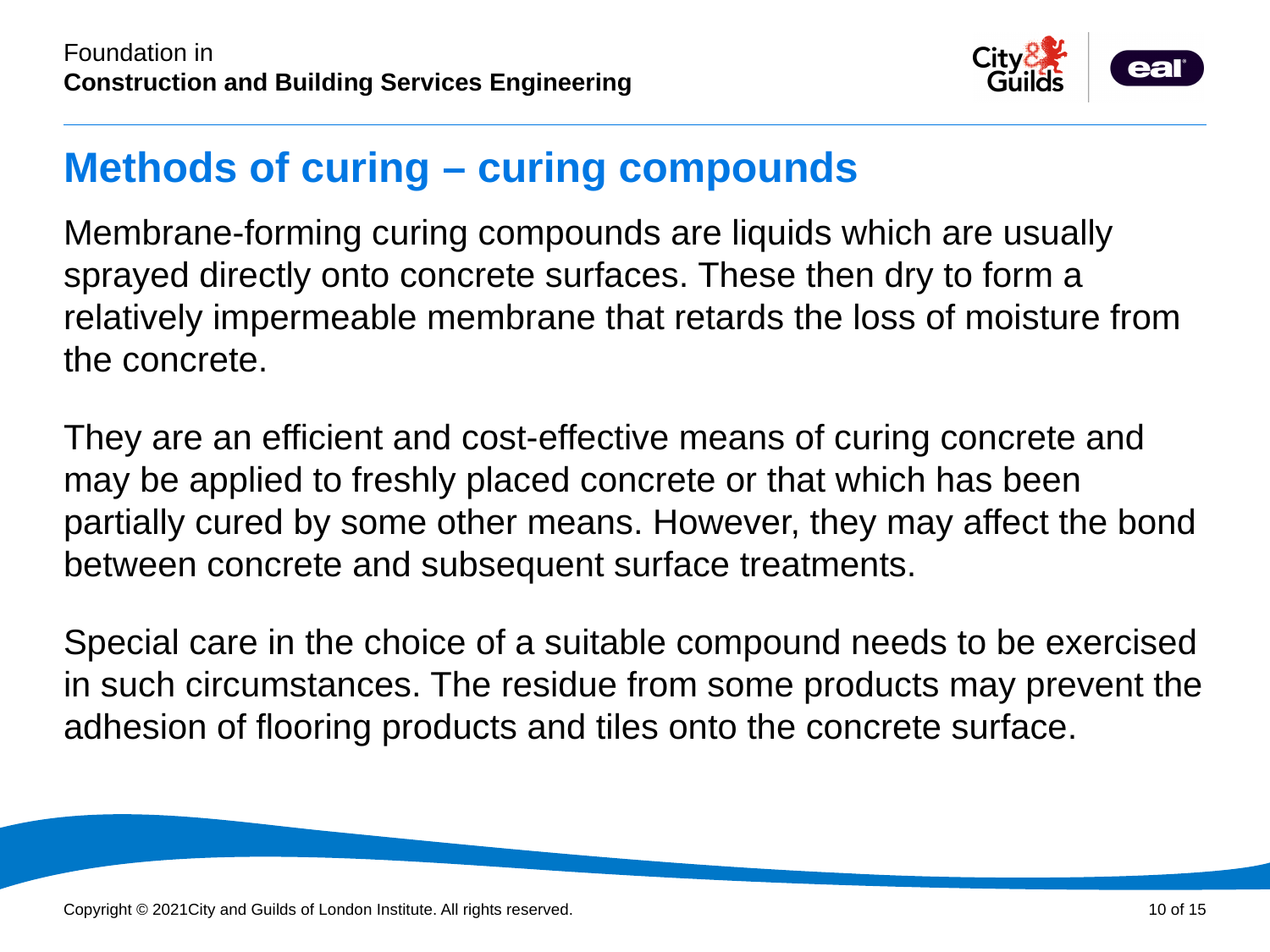

# Methods of curing – curing compounds
Membrane-forming curing compounds are liquids which are usually sprayed directly onto concrete surfaces. These then dry to form a relatively impermeable membrane that retards the loss of moisture from the concrete.
They are an efficient and cost-effective means of curing concrete and may be applied to freshly placed concrete or that which has been partially cured by some other means. However, they may affect the bond between concrete and subsequent surface treatments.
Special care in the choice of a suitable compound needs to be exercised in such circumstances. The residue from some products may prevent the adhesion of flooring products and tiles onto the concrete surface.